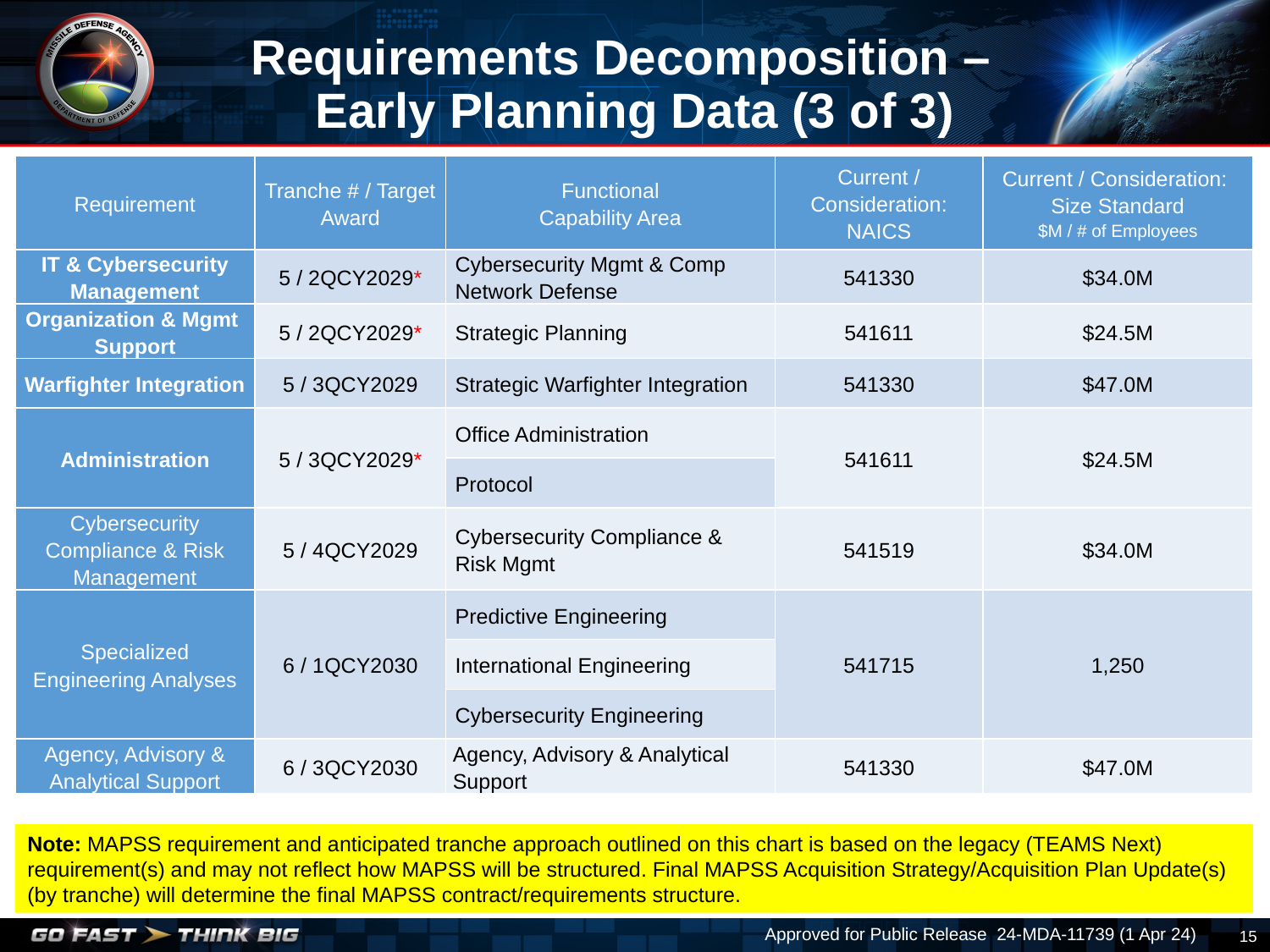

Requirements Decomposition –
Early Planning Data (3 of 3)
| Requirement | Tranche # / Target Award | Functional Capability Area | Current / Consideration: NAICS | Current / Consideration: Size Standard $M / # of Employees |
| --- | --- | --- | --- | --- |
| IT & Cybersecurity Management | 5 / 2QCY2029\* | Cybersecurity Mgmt & Comp Network Defense | 541330 | $34.0M |
| Organization & Mgmt Support | 5 / 2QCY2029\* | Strategic Planning | 541611 | $24.5M |
| Warfighter Integration | 5 / 3QCY2029 | Strategic Warfighter Integration | 541330 | $47.0M |
| Administration | 5 / 3QCY2029\* | Office Administration | 541611 | $24.5M |
|  |  | Protocol |  |  |
| Cybersecurity Compliance & Risk Management | 5 / 4QCY2029 | Cybersecurity Compliance & Risk Mgmt | 541519 | $34.0M |
| Specialized Engineering Analyses | 6 / 1QCY2030 | Predictive Engineering | 541715 | 1,250 |
|  |  | International Engineering |  |  |
|  |  | Cybersecurity Engineering |  |  |
| Agency, Advisory & Analytical Support | 6 / 3QCY2030 | Agency, Advisory & Analytical Support | 541330 | $47.0M |

Note: MAPSS requirement and anticipated tranche approach outlined on this chart is based on the legacy (TEAMS Next) requirement(s) and may not reflect how MAPSS will be structured. Final MAPSS Acquisition Strategy/Acquisition Plan Update(s) (by tranche) will determine the final MAPSS contract/requirements structure.
Approved for Public Release  24-MDA-11739 (1 Apr 24)
15